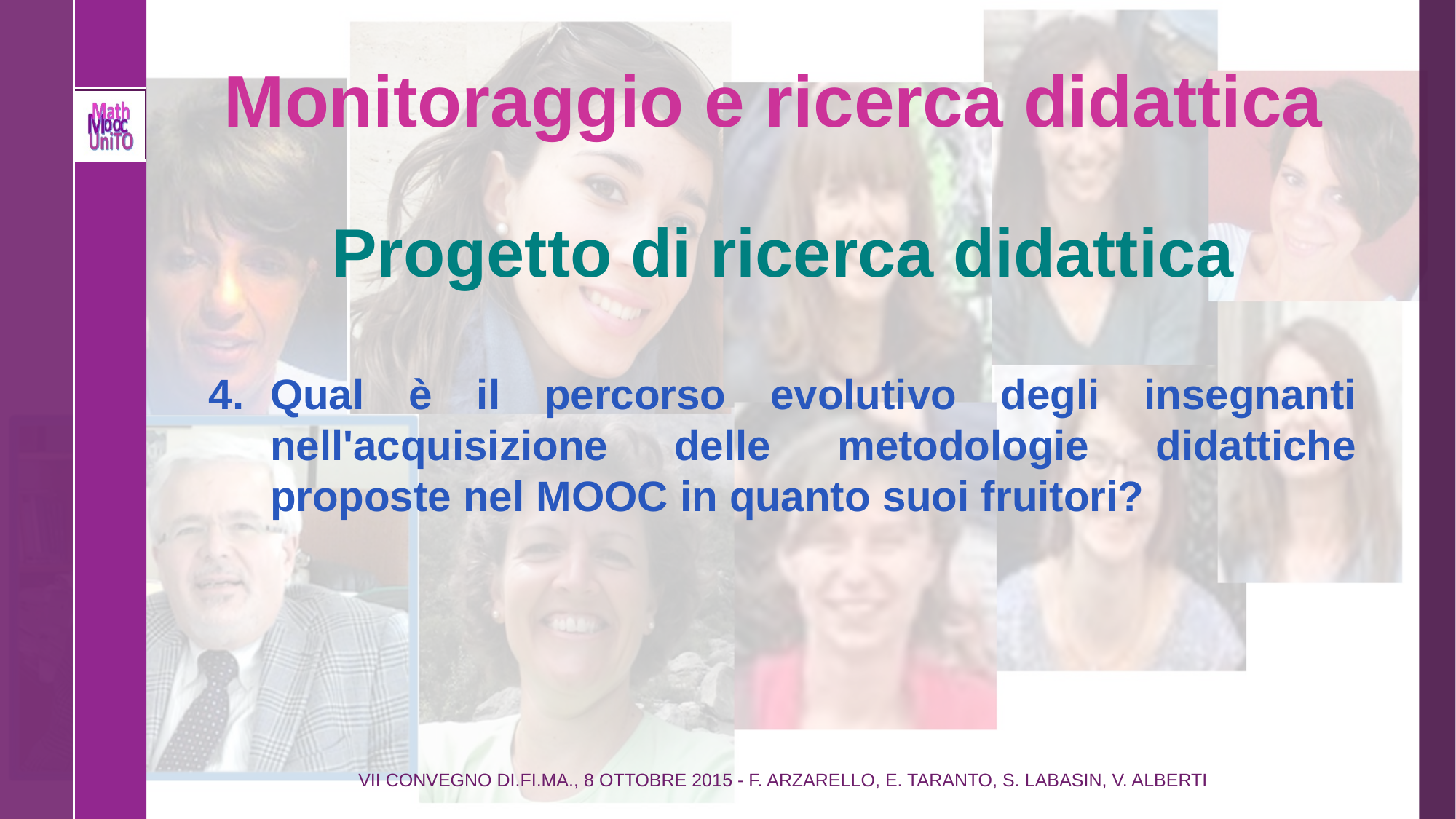

# Monitoraggio e ricerca didattica
Progetto di ricerca didattica

Qual è il percorso evolutivo degli insegnanti nell'acquisizione delle metodologie didattiche proposte nel MOOC in quanto suoi fruitori?
Vii convegno Di.fi.ma., 8 ottobre 2015 - F. Arzarello, E. Taranto, S. Labasin, V. Alberti